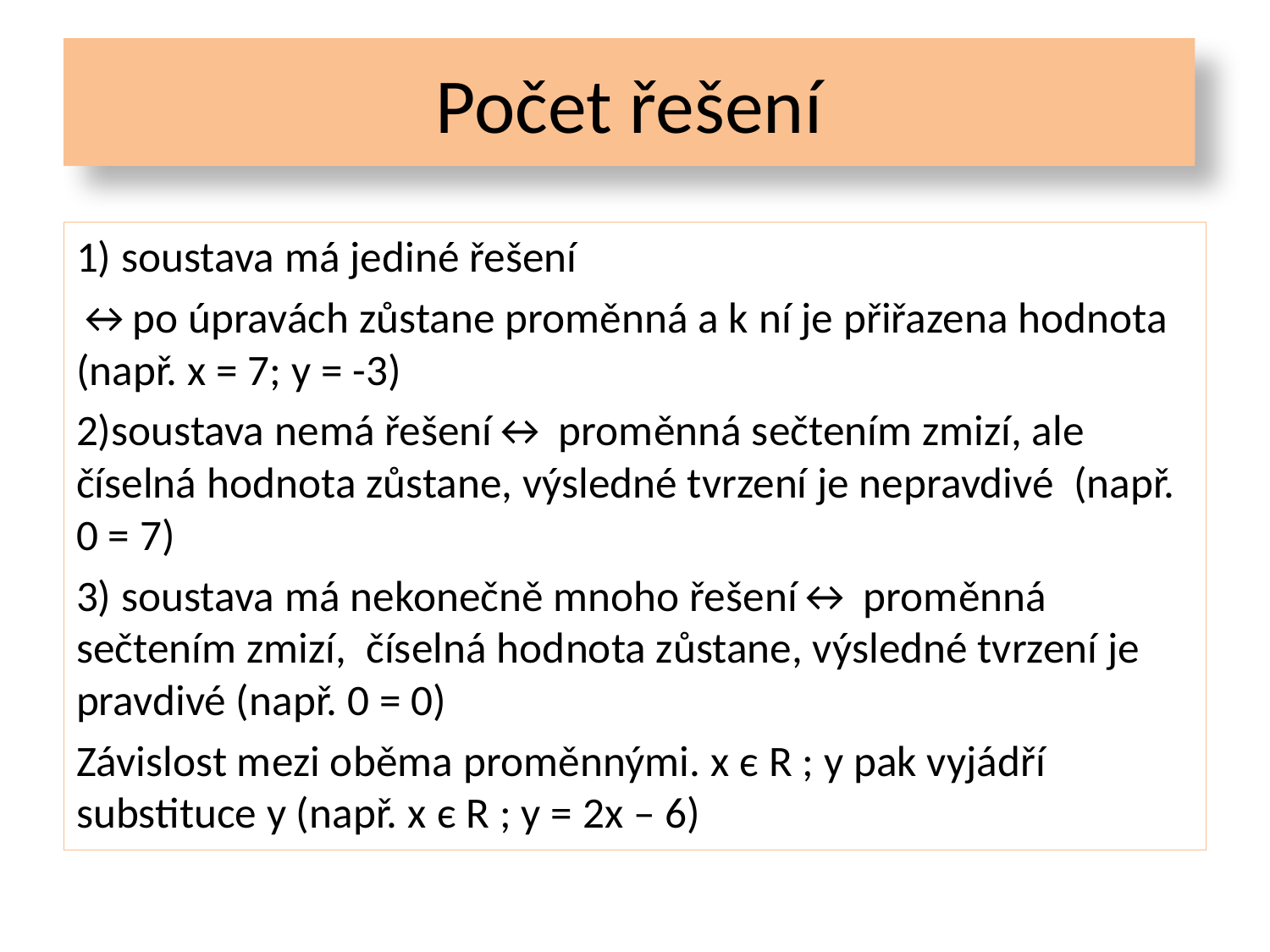

# Počet řešení
1) soustava má jediné řešení
↔po úpravách zůstane proměnná a k ní je přiřazena hodnota (např. x = 7; y = -3)
2)soustava nemá řešení↔ proměnná sečtením zmizí, ale číselná hodnota zůstane, výsledné tvrzení je nepravdivé  (např. 0 = 7)
3) soustava má nekonečně mnoho řešení↔ proměnná sečtením zmizí,  číselná hodnota zůstane, výsledné tvrzení je pravdivé (např. 0 = 0)
Závislost mezi oběma proměnnými. x є R ; y pak vyjádří substituce y (např. x є R ; y = 2x – 6)